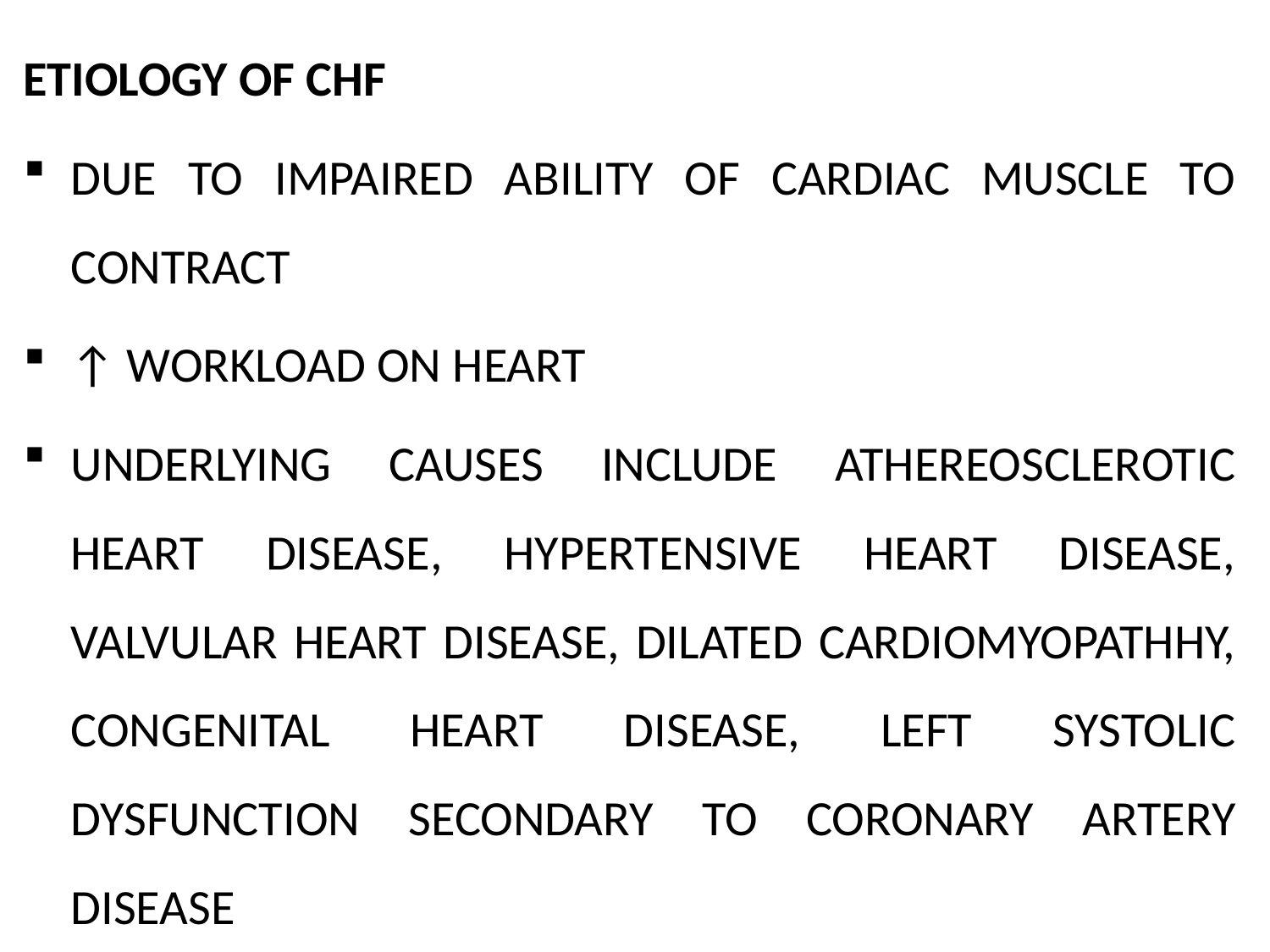

ETIOLOGY OF CHF
DUE TO IMPAIRED ABILITY OF CARDIAC MUSCLE TO CONTRACT
↑ WORKLOAD ON HEART
UNDERLYING CAUSES INCLUDE ATHEREOSCLEROTIC HEART DISEASE, HYPERTENSIVE HEART DISEASE, VALVULAR HEART DISEASE, DILATED CARDIOMYOPATHHY, CONGENITAL HEART DISEASE, LEFT SYSTOLIC DYSFUNCTION SECONDARY TO CORONARY ARTERY DISEASE